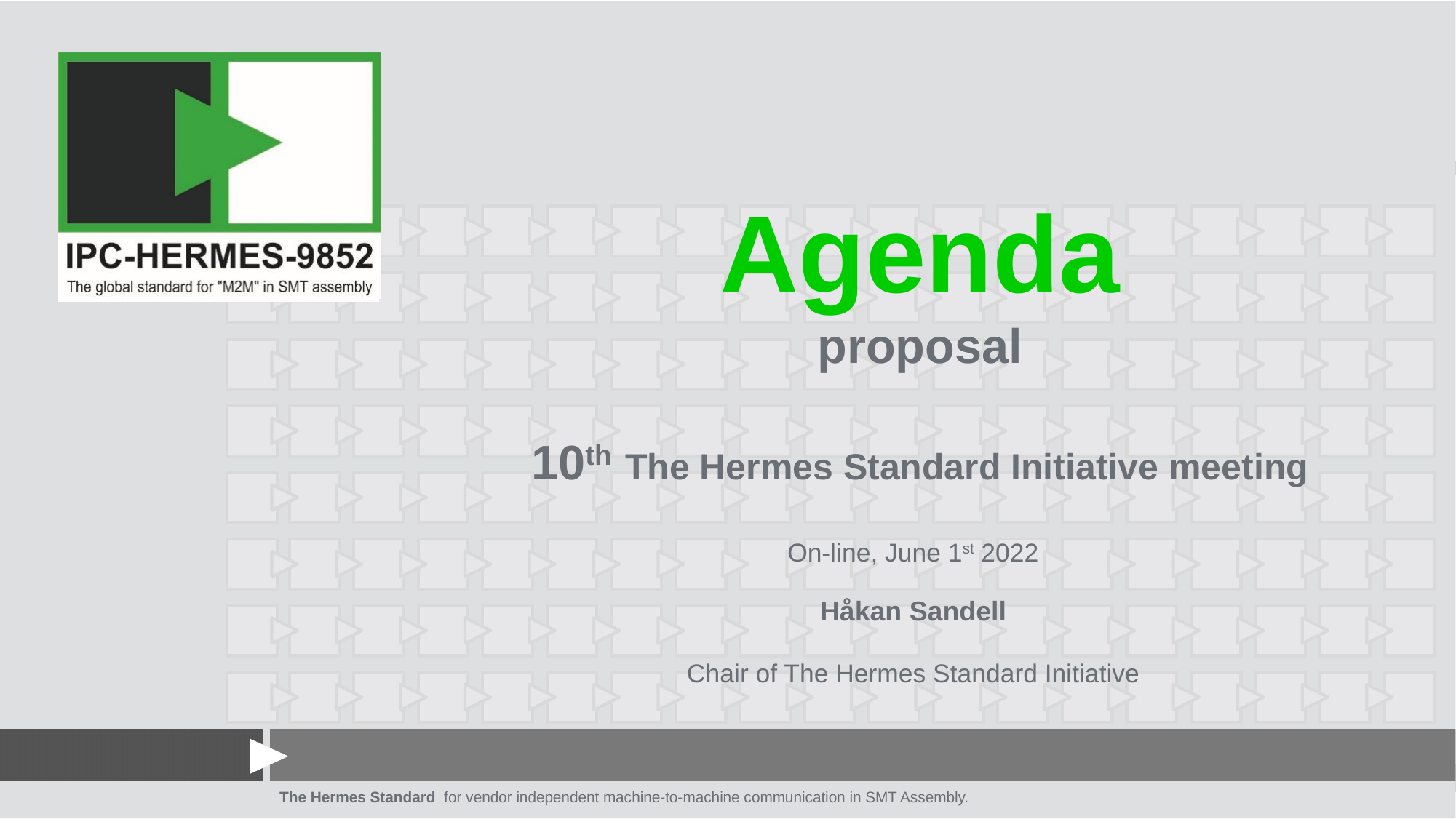

# Agenda proposal 10th The Hermes Standard Initiative meeting
On-line, June 1st 2022
Håkan Sandell

Chair of The Hermes Standard Initiative